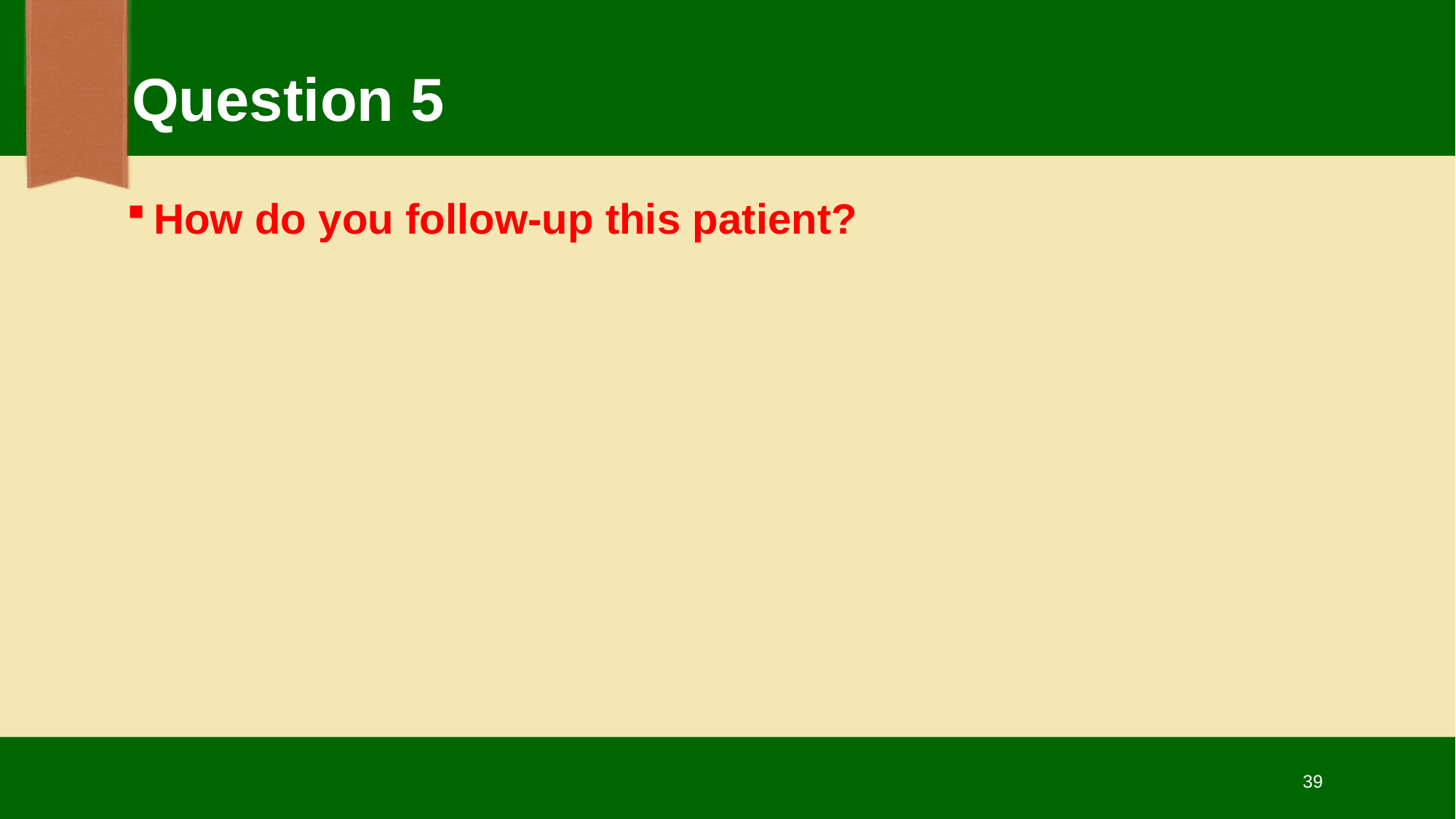

# Question 5
How do you follow-up this patient?
39